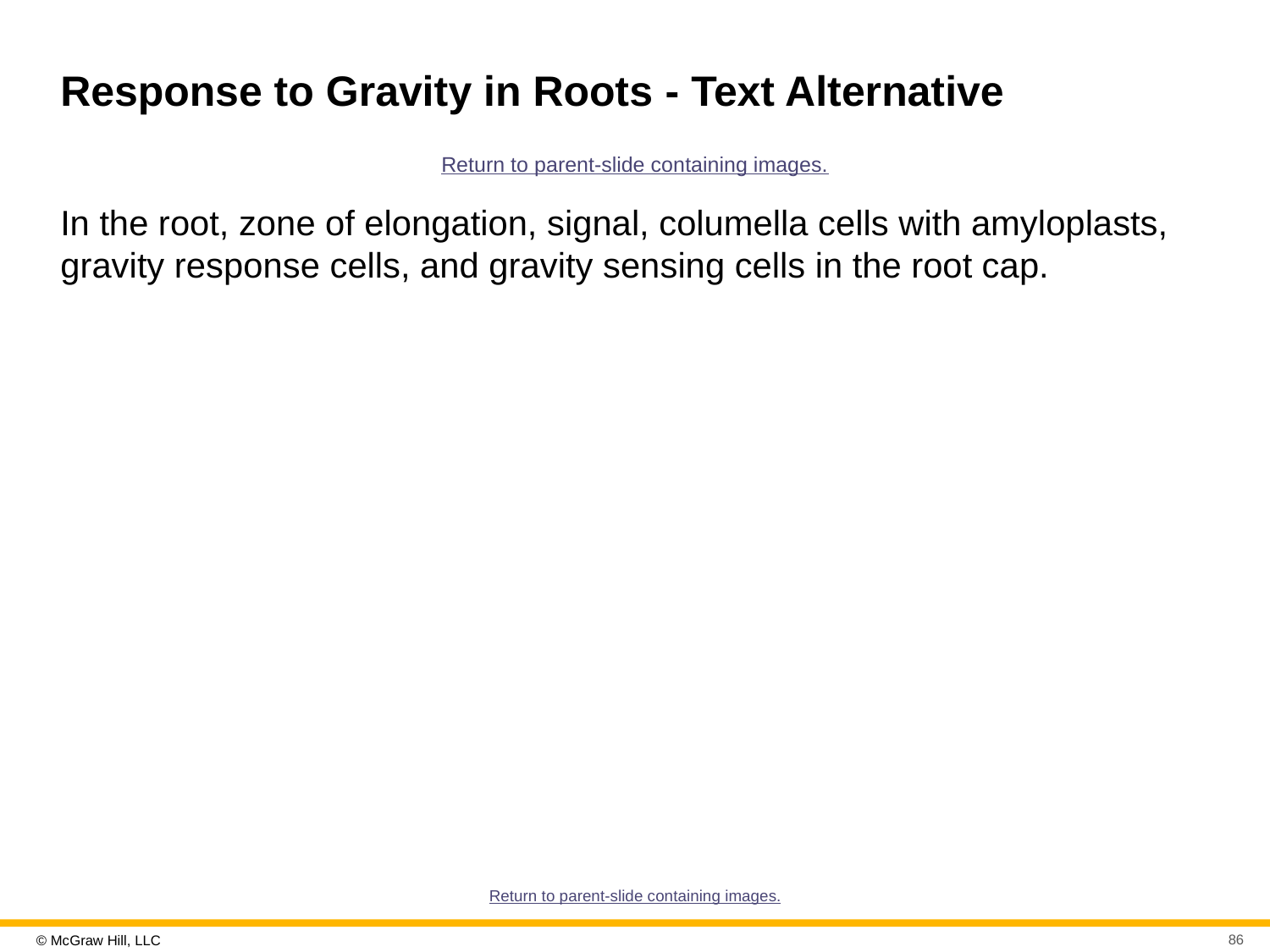

# Response to Gravity in Roots - Text Alternative
Return to parent-slide containing images.
In the root, zone of elongation, signal, columella cells with amyloplasts, gravity response cells, and gravity sensing cells in the root cap.
Return to parent-slide containing images.
86